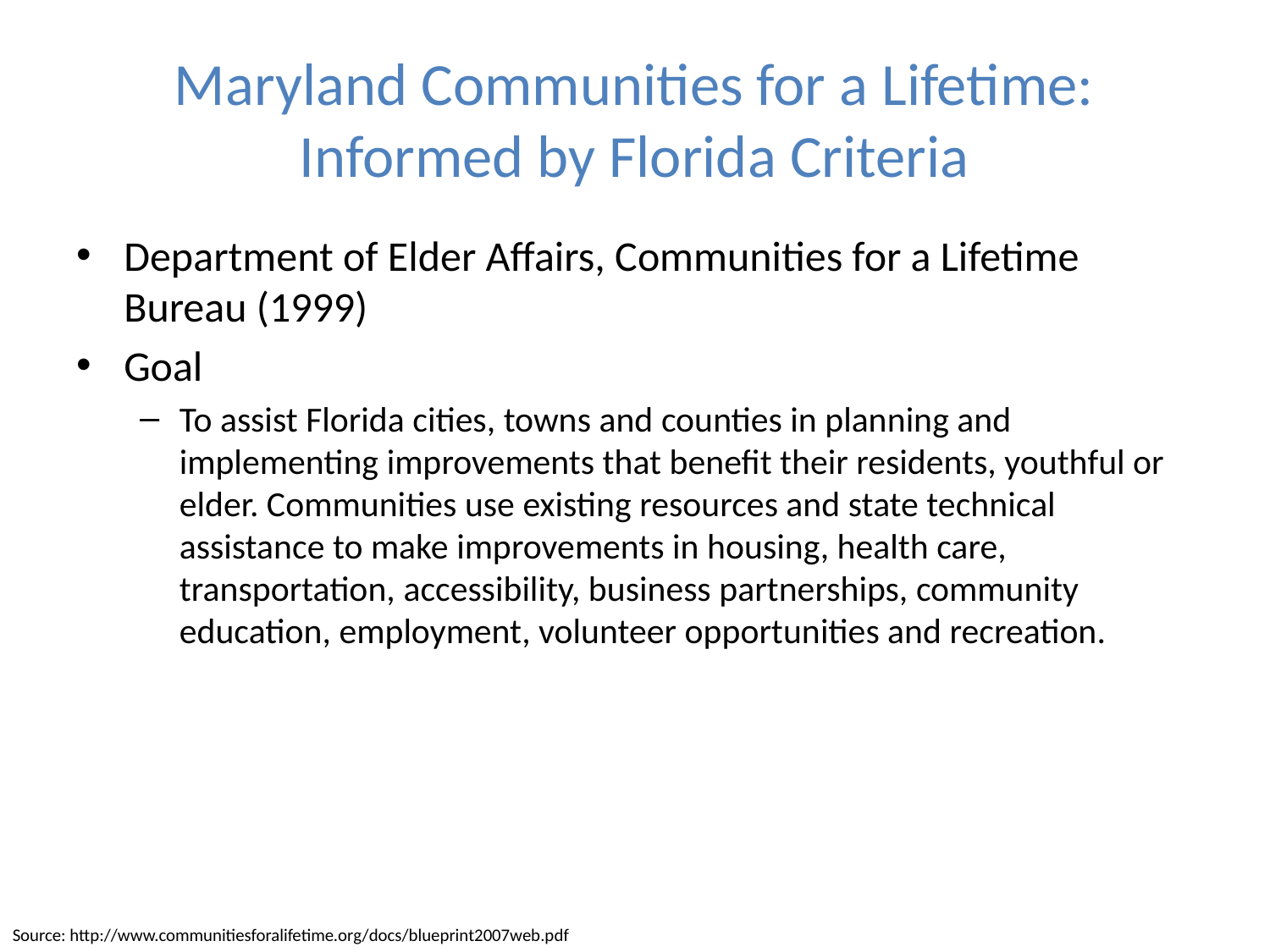

# Maryland Communities for a Lifetime: Informed by Florida Criteria
Department of Elder Affairs, Communities for a Lifetime Bureau (1999)
Goal
To assist Florida cities, towns and counties in planning and implementing improvements that benefit their residents, youthful or elder. Communities use existing resources and state technical assistance to make improvements in housing, health care, transportation, accessibility, business partnerships, community education, employment, volunteer opportunities and recreation.
Source: http://www.communitiesforalifetime.org/docs/blueprint2007web.pdf